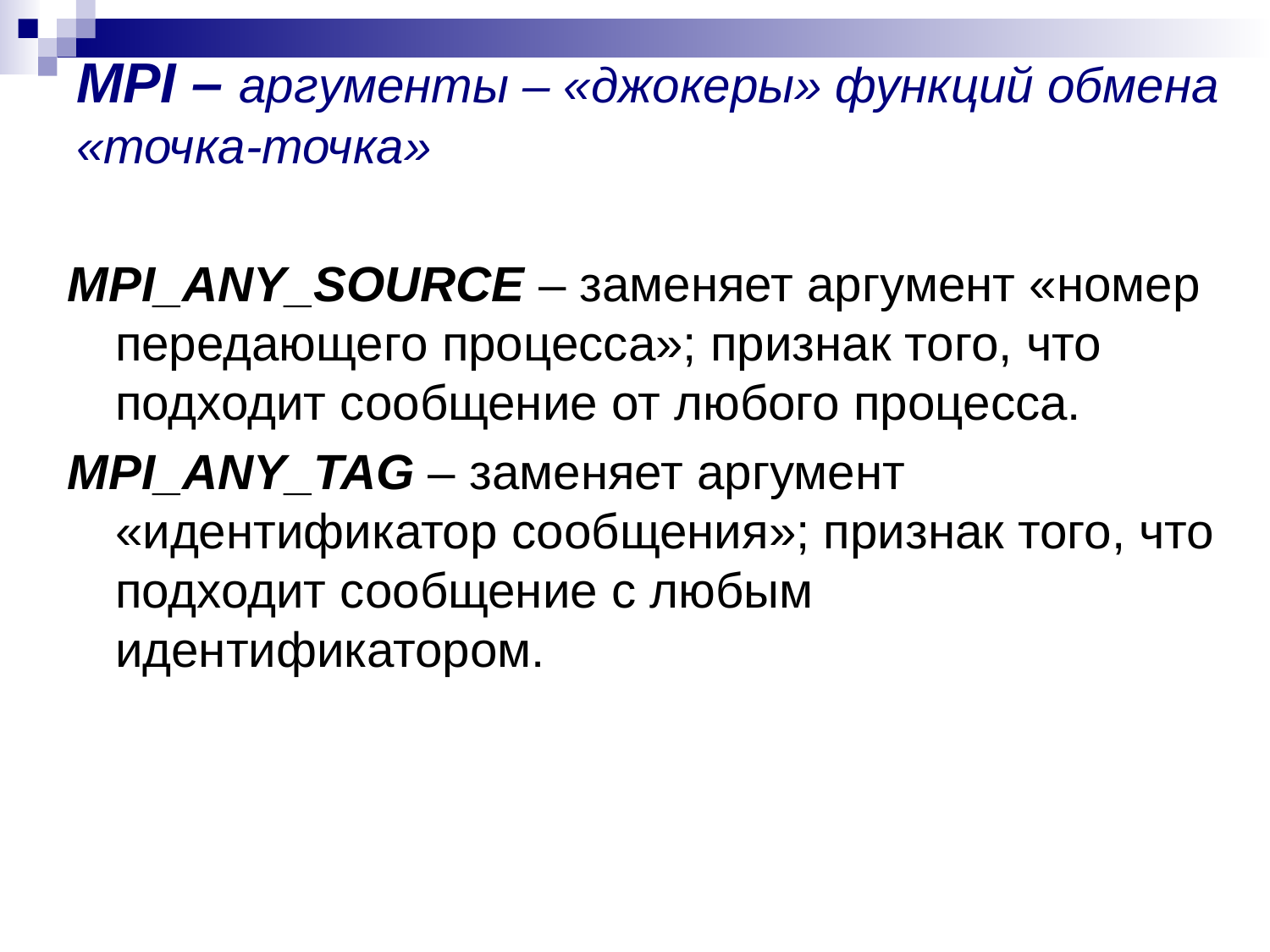

# MPI – аргументы – «джокеры» функций обмена «точка-точка»
MPI_ANY_SOURCE – заменяет аргумент «номер передающего процесса»; признак того, что подходит сообщение от любого процесса.
MPI_ANY_TAG – заменяет аргумент «идентификатор сообщения»; признак того, что подходит сообщение с любым идентификатором.